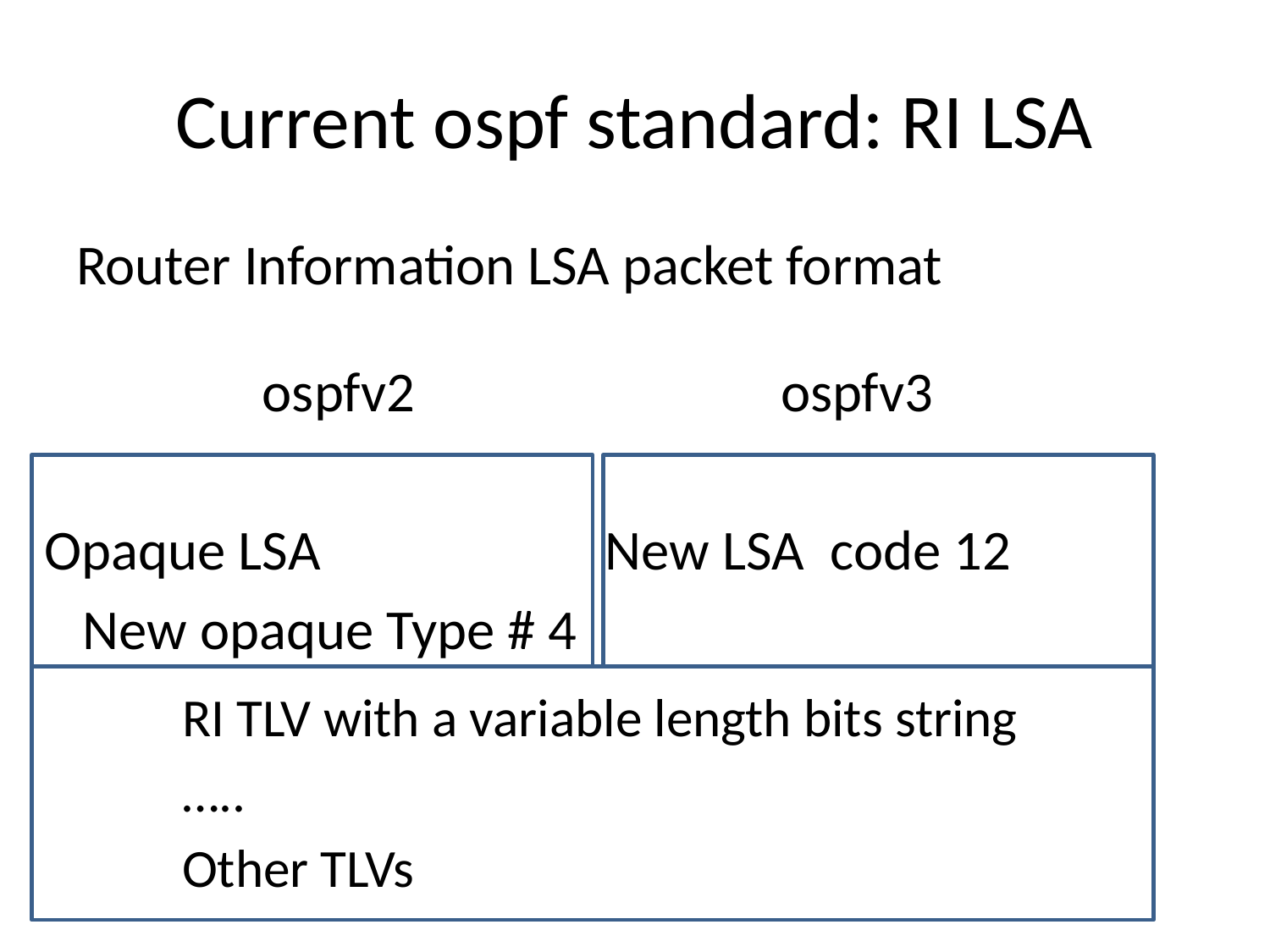

# Current ospf standard: RI LSA
Router Information LSA packet format

ospfv2

Opaque LSA
   New opaque Type # 4
ospfv3

New LSA  code 12

RI TLV with a variable length bits string
…..
Other TLVs